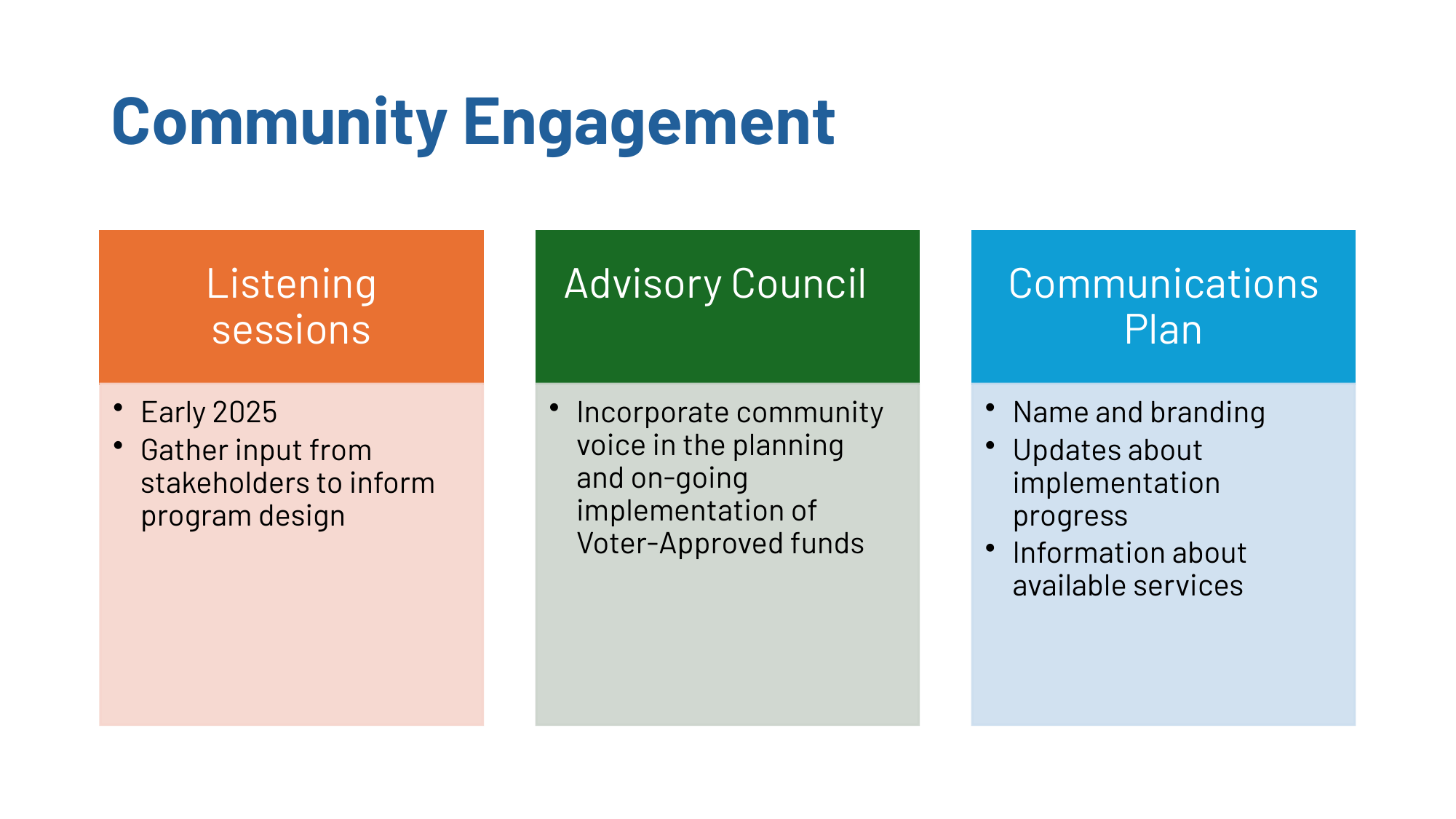

# Community Engagement
Listening sessions
Early 2025
Gather input from stakeholders to inform program design
Advisory Council
Incorporate community voice in the planning and on-going implementation of Voter-Approved funds​
Communications Plan
Name and branding
Updates about implementation progress
Information about available services